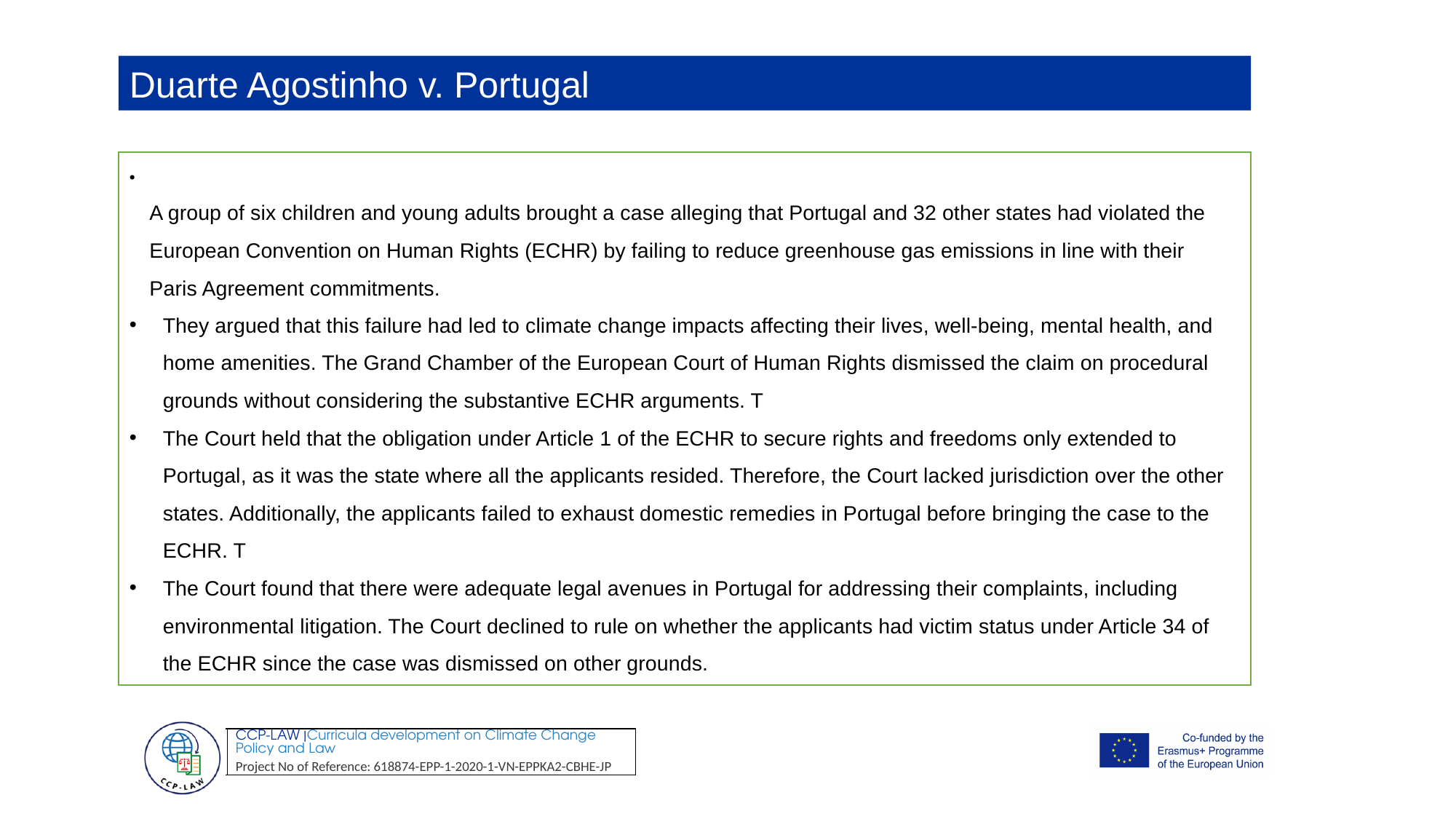

Duarte Agostinho v. Portugal
A group of six children and young adults brought a case alleging that Portugal and 32 other states had violated the European Convention on Human Rights (ECHR) by failing to reduce greenhouse gas emissions in line with their Paris Agreement commitments.
They argued that this failure had led to climate change impacts affecting their lives, well-being, mental health, and home amenities. The Grand Chamber of the European Court of Human Rights dismissed the claim on procedural grounds without considering the substantive ECHR arguments. T
The Court held that the obligation under Article 1 of the ECHR to secure rights and freedoms only extended to Portugal, as it was the state where all the applicants resided. Therefore, the Court lacked jurisdiction over the other states. Additionally, the applicants failed to exhaust domestic remedies in Portugal before bringing the case to the ECHR. T
The Court found that there were adequate legal avenues in Portugal for addressing their complaints, including environmental litigation. The Court declined to rule on whether the applicants had victim status under Article 34 of the ECHR since the case was dismissed on other grounds.